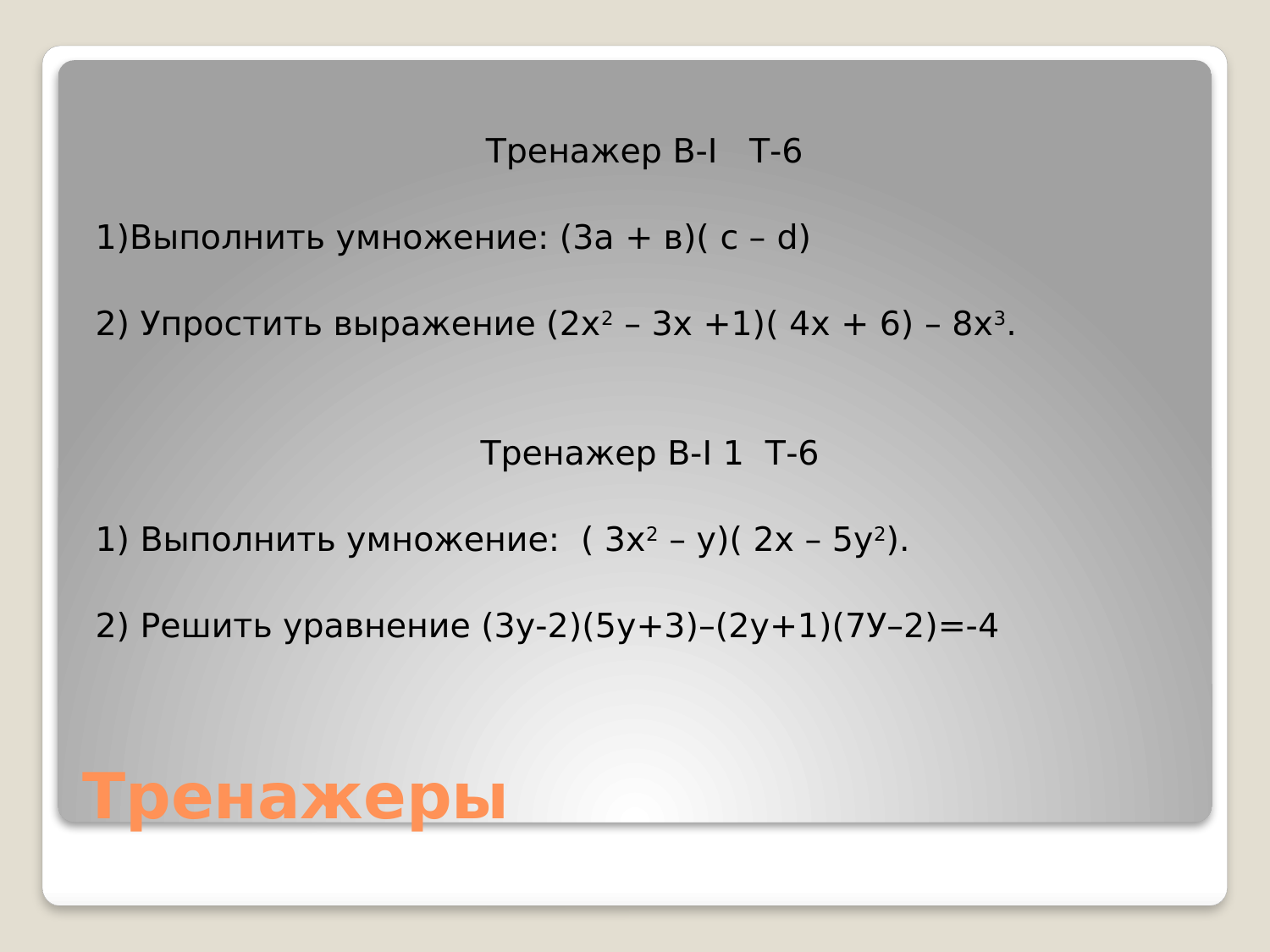

Тренажер B-I   Т-6

1)Выполнить умножение: (3а + в)( с – d)

2) Упростить выражение (2х2 – 3х +1)( 4х + 6) – 8х3.

 Тренажер B-I 1  Т-6

1) Выполнить умножение:  ( 3х2 – у)( 2х – 5у2).

2) Решить уравнение (3у-2)(5у+3)–(2у+1)(7У–2)=-4

# Тренажеры